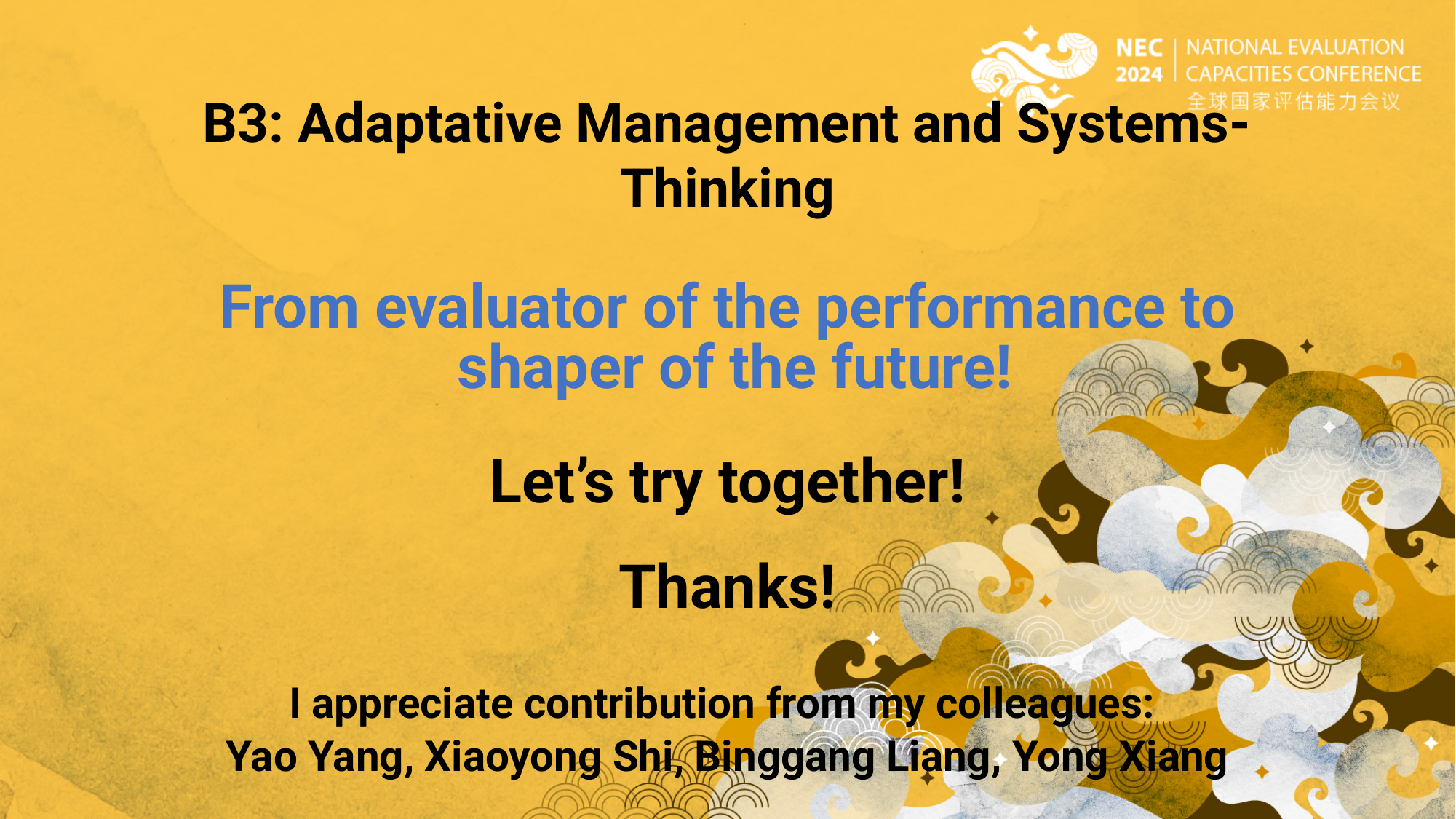

B3: Adaptative Management and Systems-Thinking

From evaluator of the performance to
 shaper of the future!

Let’s try together!

Thanks!

I appreciate contribution from my colleagues:
Yao Yang, Xiaoyong Shi, Binggang Liang, Yong Xiang